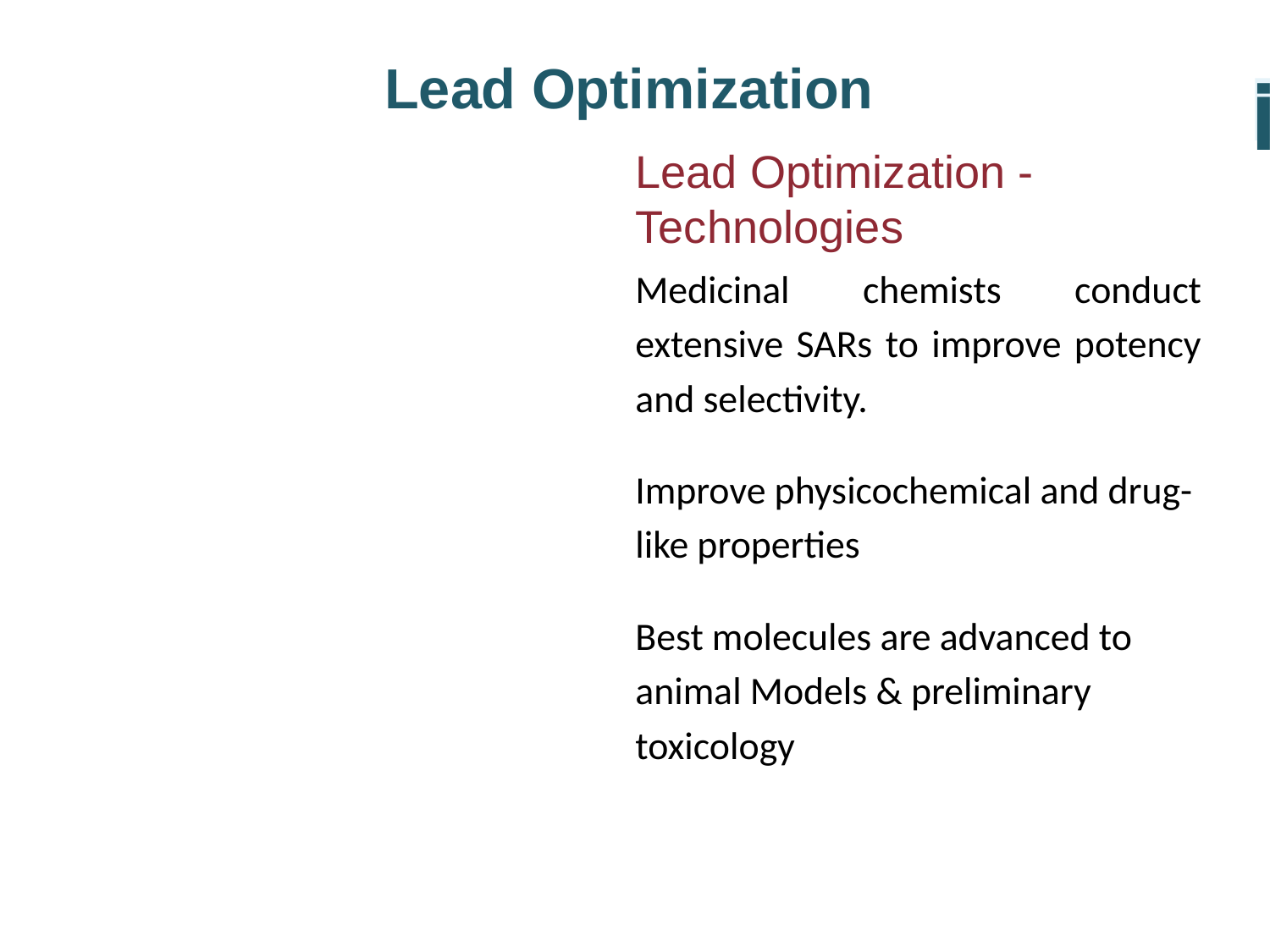

Lead Optimization
i
Lead Optimization -Technologies
Medicinal chemists conduct extensive SARs to improve potency and selectivity.
Improve physicochemical and drug-like properties
Best molecules are advanced to animal Models & preliminary toxicology